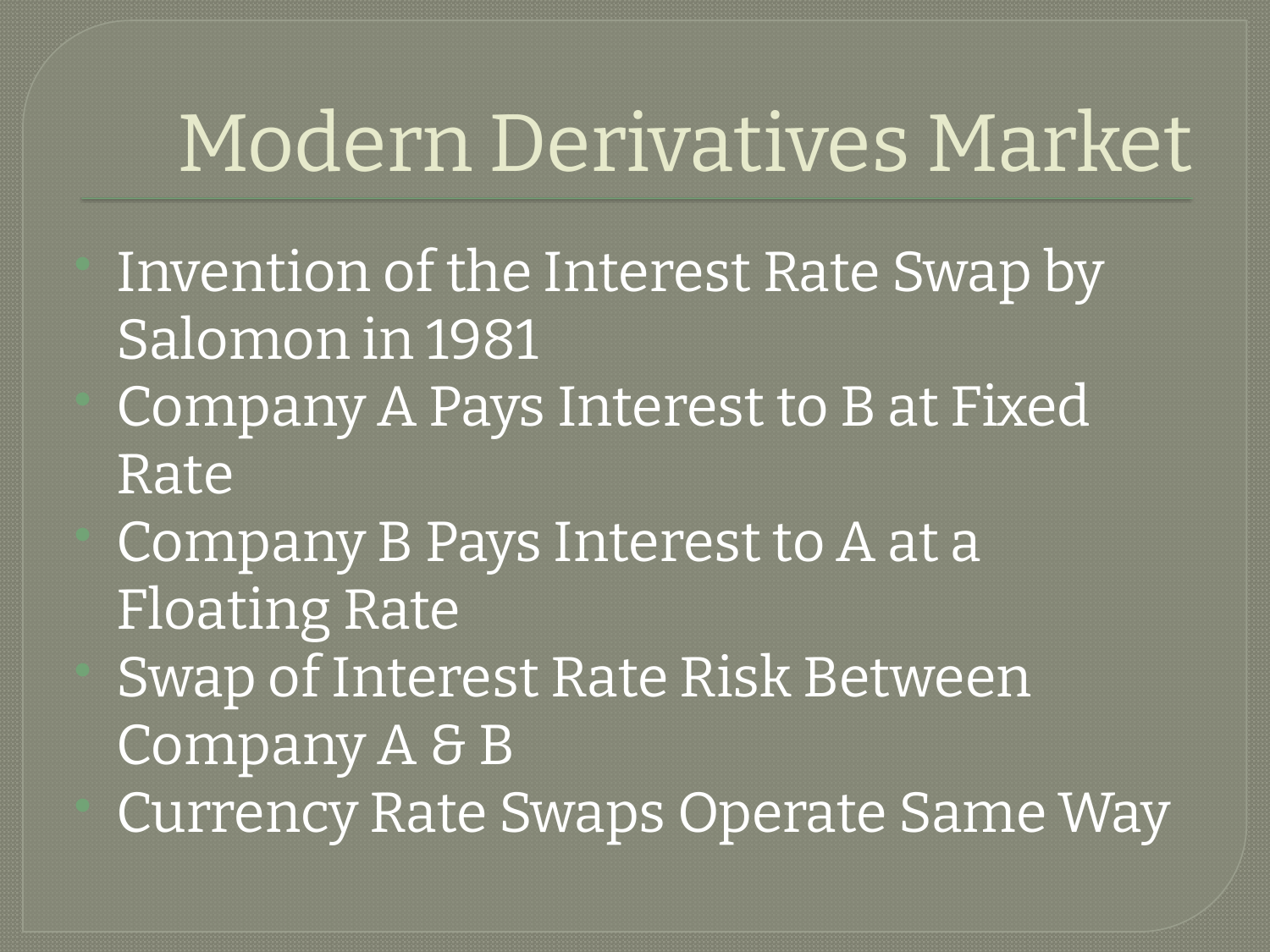

# Modern Derivatives Market
Invention of the Interest Rate Swap by Salomon in 1981
Company A Pays Interest to B at Fixed Rate
Company B Pays Interest to A at a Floating Rate
Swap of Interest Rate Risk Between Company A & B
Currency Rate Swaps Operate Same Way